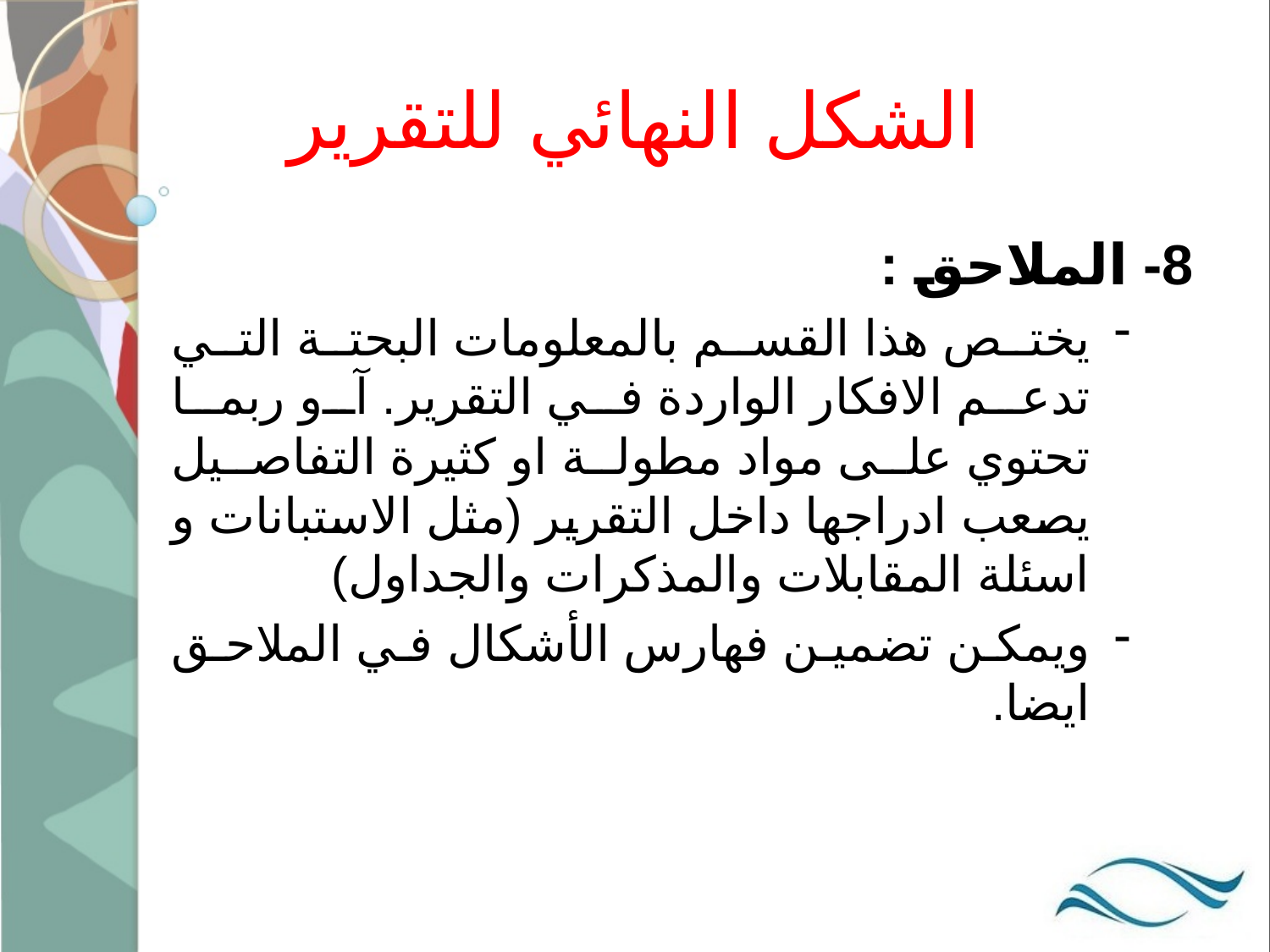

# الشكل النهائي للتقرير
8- الملاحق :
يختص هذا القسم بالمعلومات البحتة التي تدعم الافكار الواردة في التقرير. آو ربما تحتوي على مواد مطولة او كثيرة التفاصيل يصعب ادراجها داخل التقرير (مثل الاستبانات و اسئلة المقابلات والمذكرات والجداول)
ويمكن تضمين فهارس الأشكال في الملاحق ايضا.